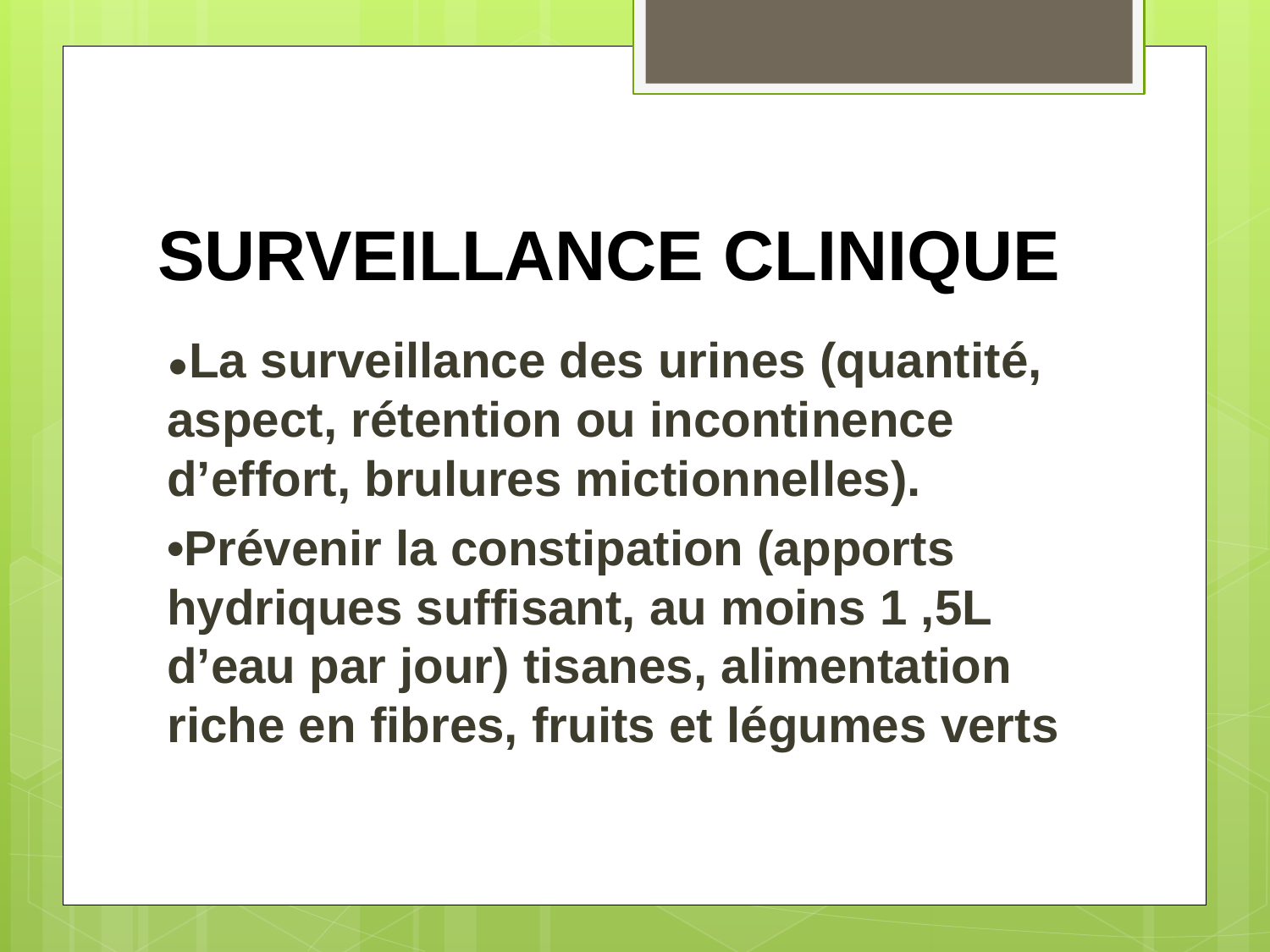

# SURVEILLANCE CLINIQUE
•La surveillance des urines (quantité, aspect, rétention ou incontinence d’effort, brulures mictionnelles).
•Prévenir la constipation (apports   hydriques suffisant, au moins 1 ,5L d’eau par jour) tisanes, alimentation riche en fibres, fruits et légumes verts